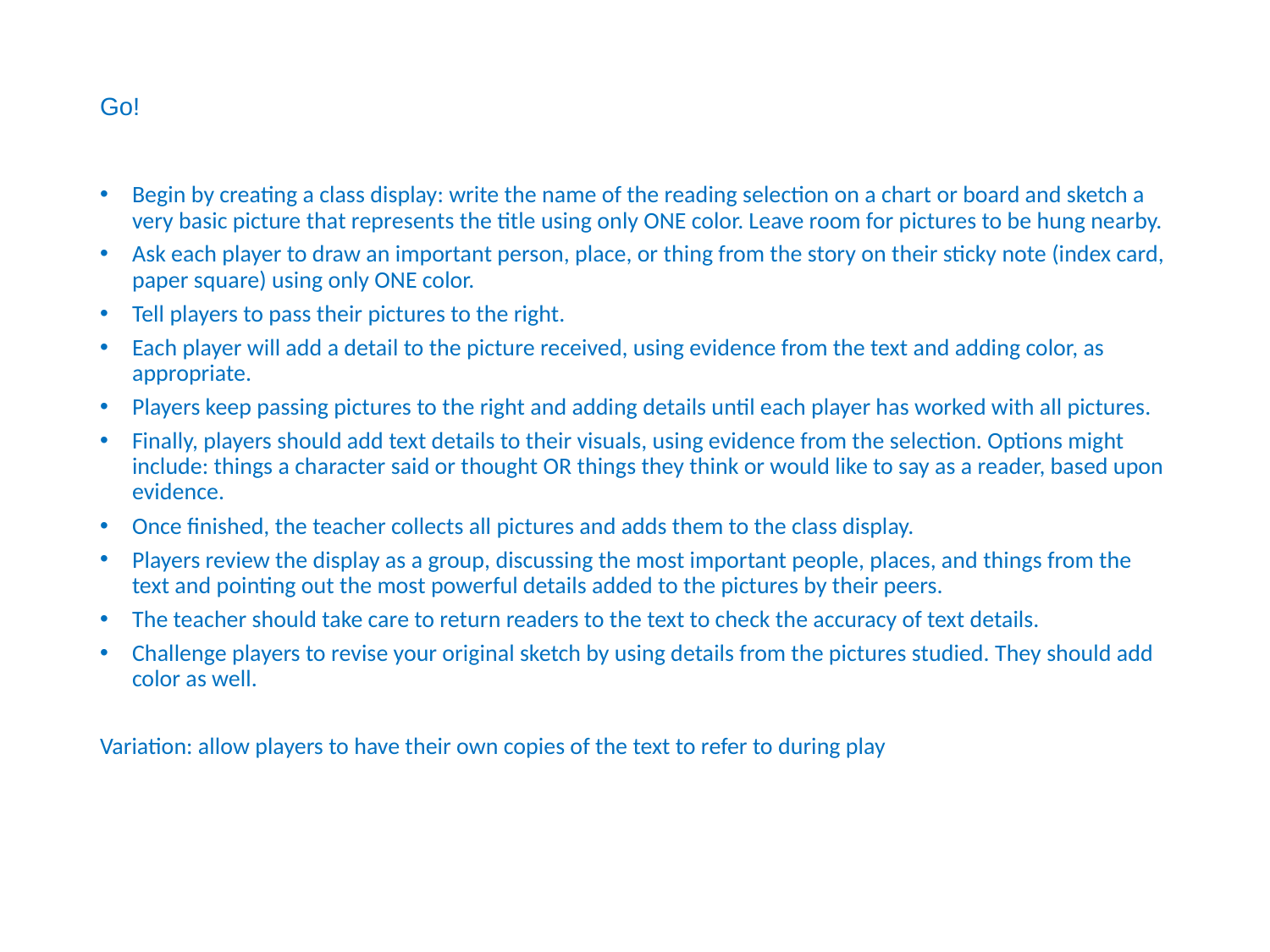

# Go!
Begin by creating a class display: write the name of the reading selection on a chart or board and sketch a very basic picture that represents the title using only ONE color. Leave room for pictures to be hung nearby.
Ask each player to draw an important person, place, or thing from the story on their sticky note (index card, paper square) using only ONE color.
Tell players to pass their pictures to the right.
Each player will add a detail to the picture received, using evidence from the text and adding color, as appropriate.
Players keep passing pictures to the right and adding details until each player has worked with all pictures.
Finally, players should add text details to their visuals, using evidence from the selection. Options might include: things a character said or thought OR things they think or would like to say as a reader, based upon evidence.
Once finished, the teacher collects all pictures and adds them to the class display.
Players review the display as a group, discussing the most important people, places, and things from the text and pointing out the most powerful details added to the pictures by their peers.
The teacher should take care to return readers to the text to check the accuracy of text details.
Challenge players to revise your original sketch by using details from the pictures studied. They should add color as well.

Variation: allow players to have their own copies of the text to refer to during play